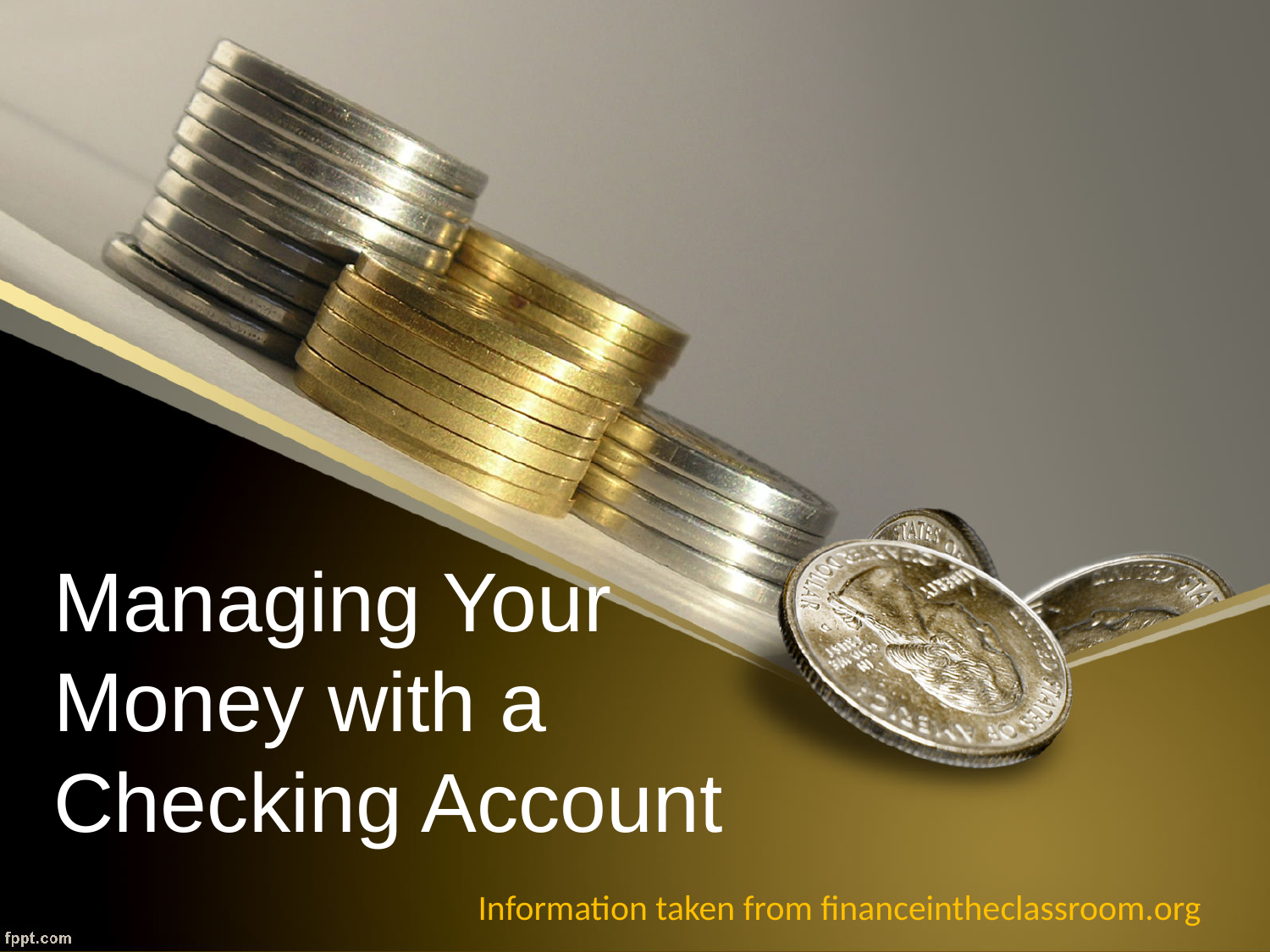

# Managing Your Money with a Checking Account
Information taken from financeintheclassroom.org